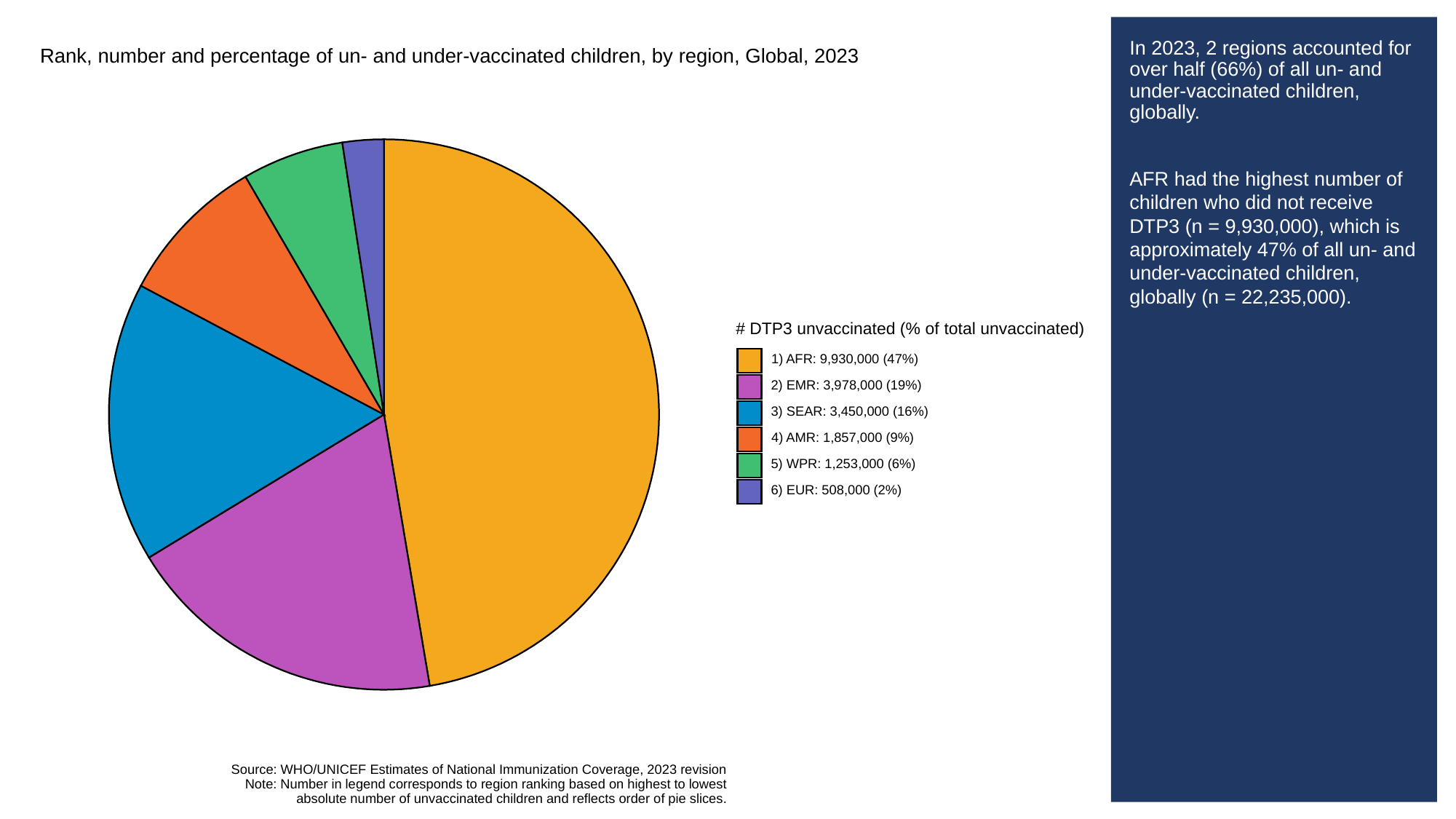

# In 2023, 2 regions accounted for over half (66%) of all un- and under-vaccinated children, globally.

AFR had the highest number of children who did not receive DTP3 (n = 9,930,000), which is approximately 47% of all un- and under-vaccinated children, globally (n = 22,235,000).

Rank, number and percentage of un- and under-vaccinated children, by region, Global, 2023

# DTP3 unvaccinated (% of total unvaccinated)

1) AFR: 9,930,000 (47%)

2) EMR: 3,978,000 (19%)

3) SEAR: 3,450,000 (16%)

4) AMR: 1,857,000 (9%)

5) WPR: 1,253,000 (6%)

6) EUR: 508,000 (2%)
Source: WHO/UNICEF Estimates of National Immunization Coverage, 2023 revision
Note: Number in legend corresponds to region ranking based on highest to lowest
absolute number of unvaccinated children and reflects order of pie slices.